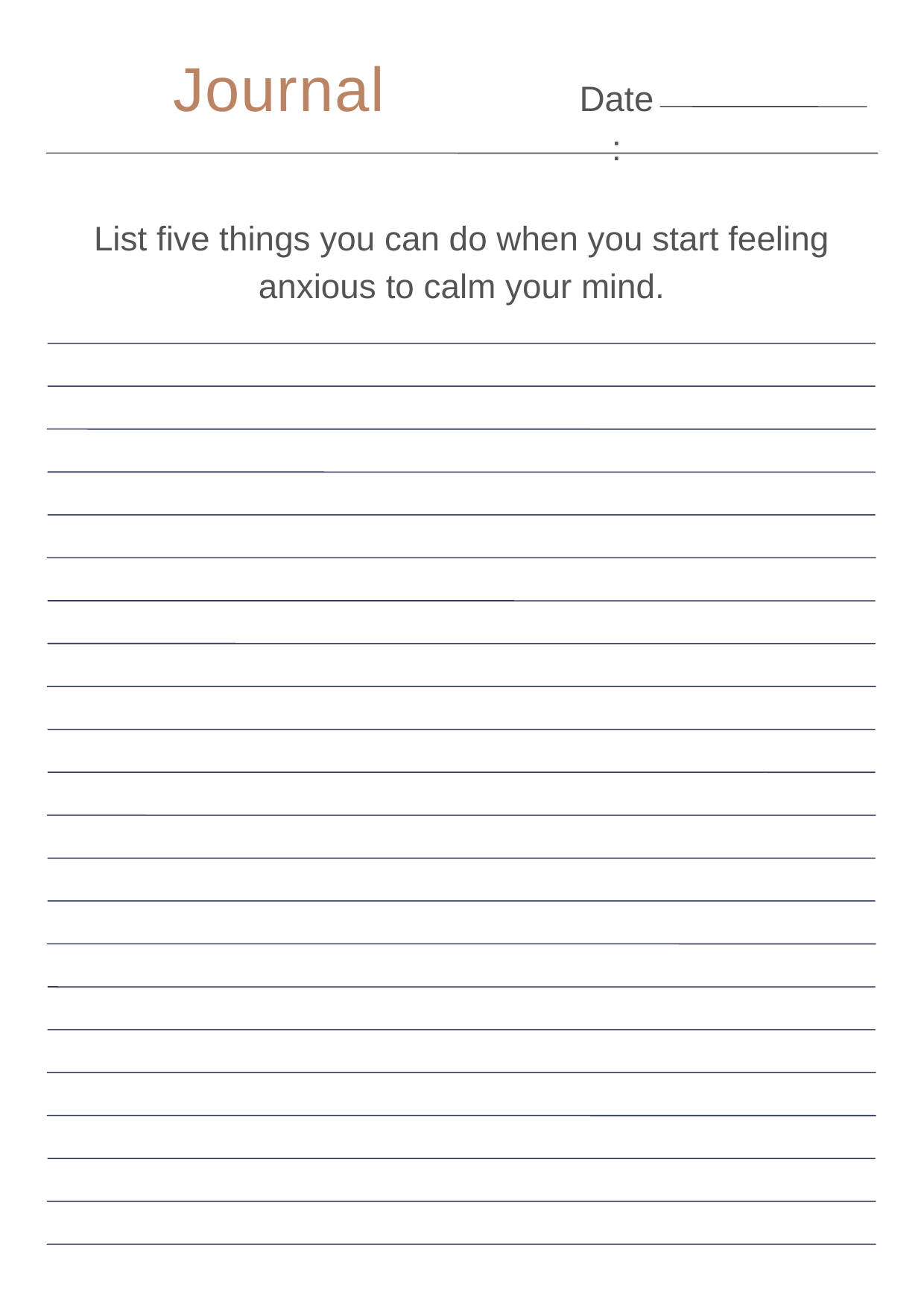

Journal
Date:

List five things you can do when you start feeling anxious to calm your mind.